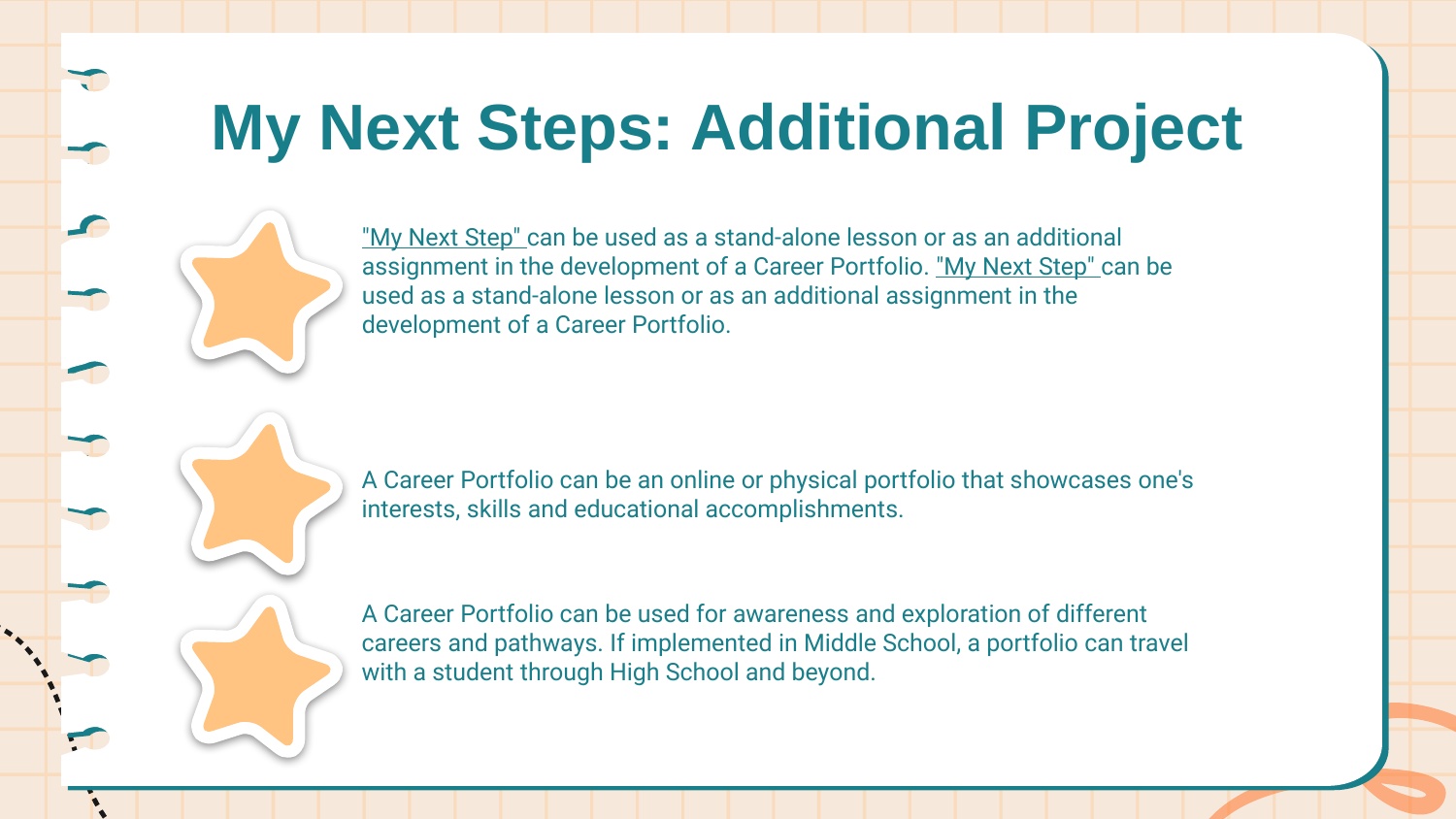

# My Next Steps: Additional Project
"My Next Step" can be used as a stand-alone lesson or as an additional assignment in the development of a Career Portfolio. "My Next Step" can be used as a stand-alone lesson or as an additional assignment in the development of a Career Portfolio.

A Career Portfolio can be an online or physical portfolio that showcases one's interests, skills and educational accomplishments.
A Career Portfolio can be used for awareness and exploration of different careers and pathways. If implemented in Middle School, a portfolio can travel with a student through High School and beyond.